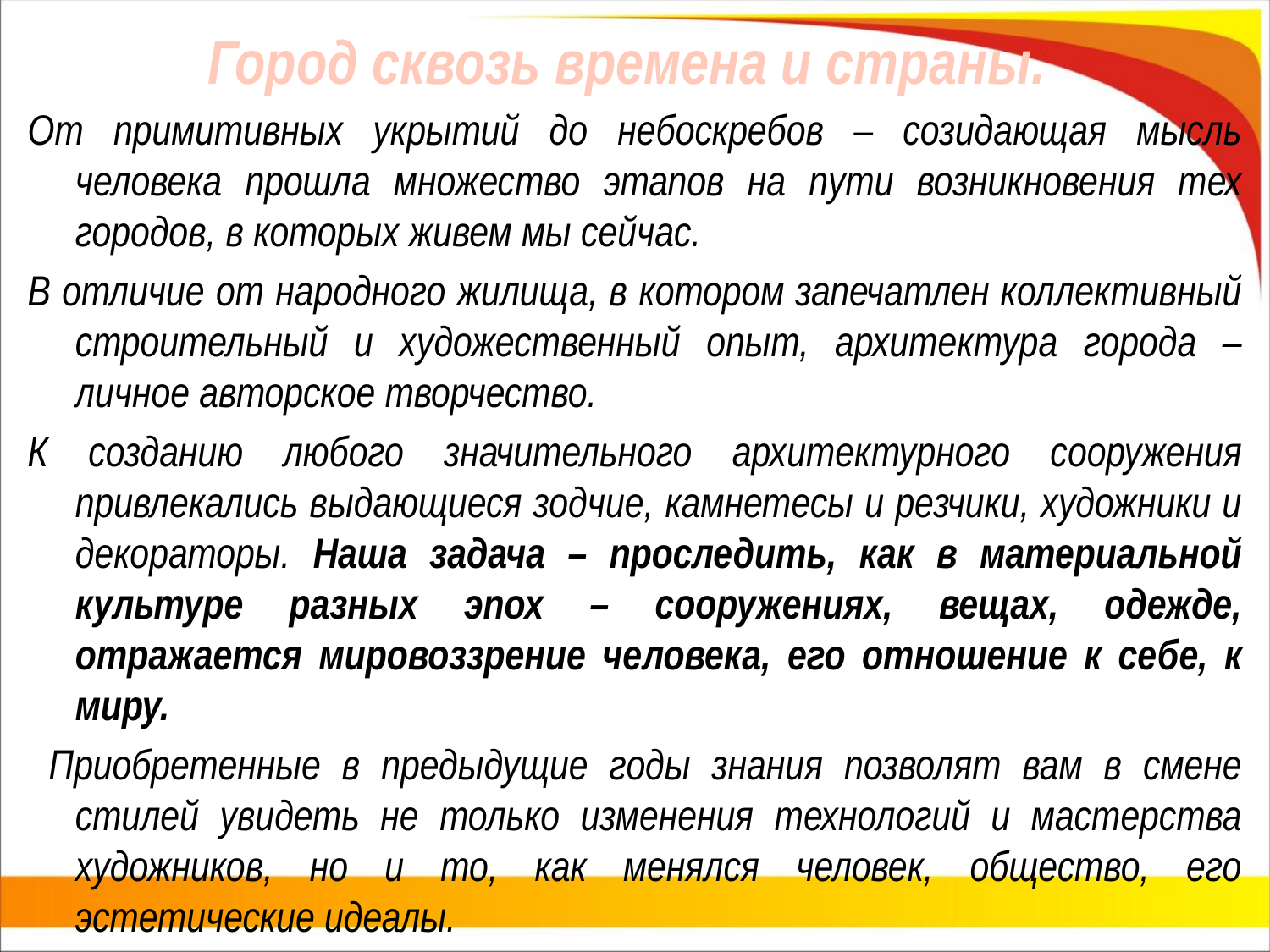

# Город сквозь времена и страны.
От примитивных укрытий до небоскребов – созидающая мысль человека прошла множество этапов на пути возникновения тех городов, в которых живем мы сейчас.
В отличие от народного жилища, в котором запечатлен коллективный строительный и художественный опыт, архитектура города – личное авторское творчество.
К созданию любого значительного архитектурного сооружения привлекались выдающиеся зодчие, камнетесы и резчики, художники и декораторы. Наша задача – проследить, как в материальной культуре разных эпох – сооружениях, вещах, одежде, отражается мировоззрение человека, его отношение к себе, к миру.
 Приобретенные в предыдущие годы знания позволят вам в смене стилей увидеть не только изменения технологий и мастерства художников, но и то, как менялся человек, общество, его эстетические идеалы.